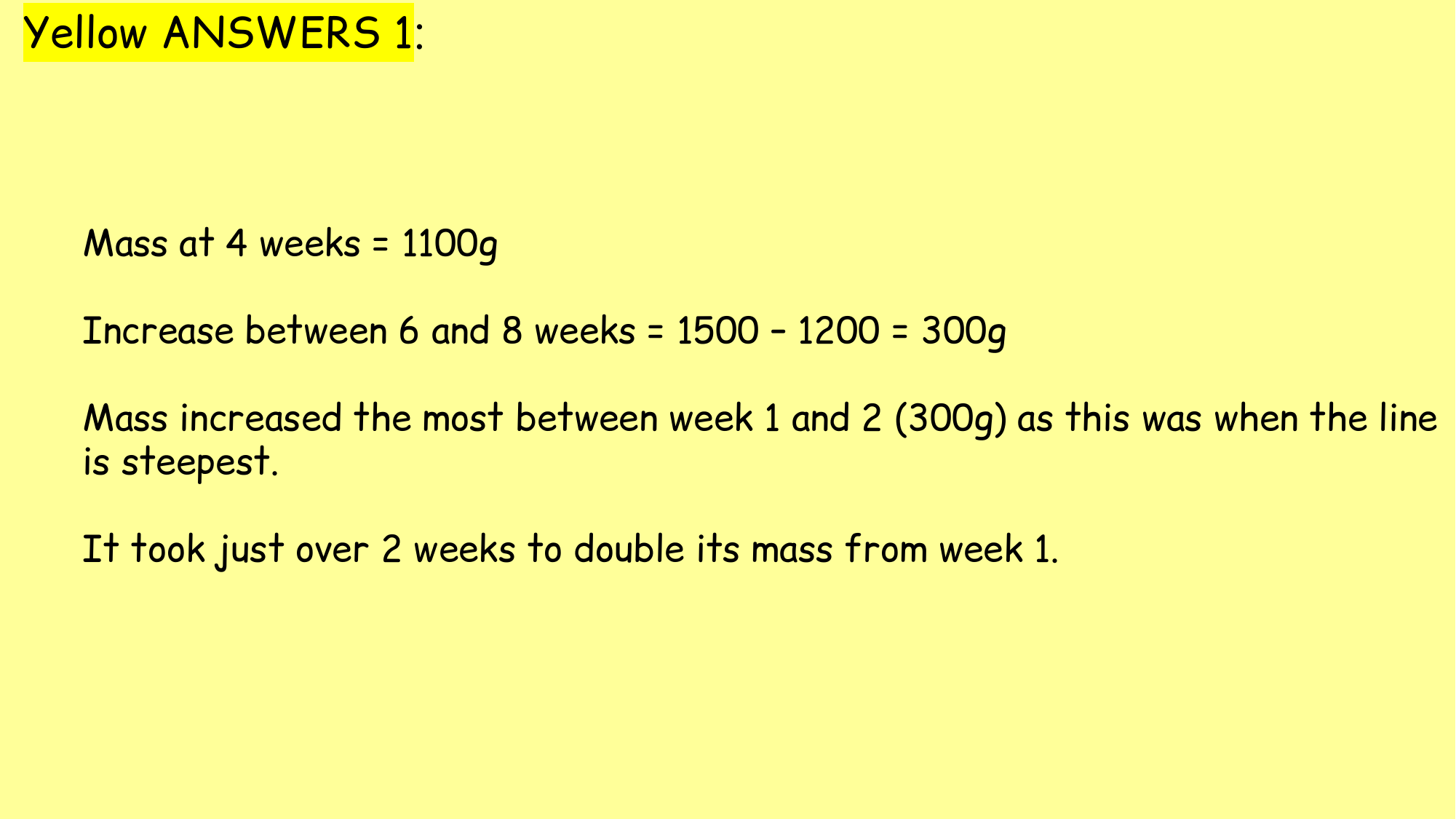

Yellow ANSWERS 1:
Mass at 4 weeks = 1100g

Increase between 6 and 8 weeks = 1500 – 1200 = 300g

Mass increased the most between week 1 and 2 (300g) as this was when the line
is steepest.

It took just over 2 weeks to double its mass from week 1.